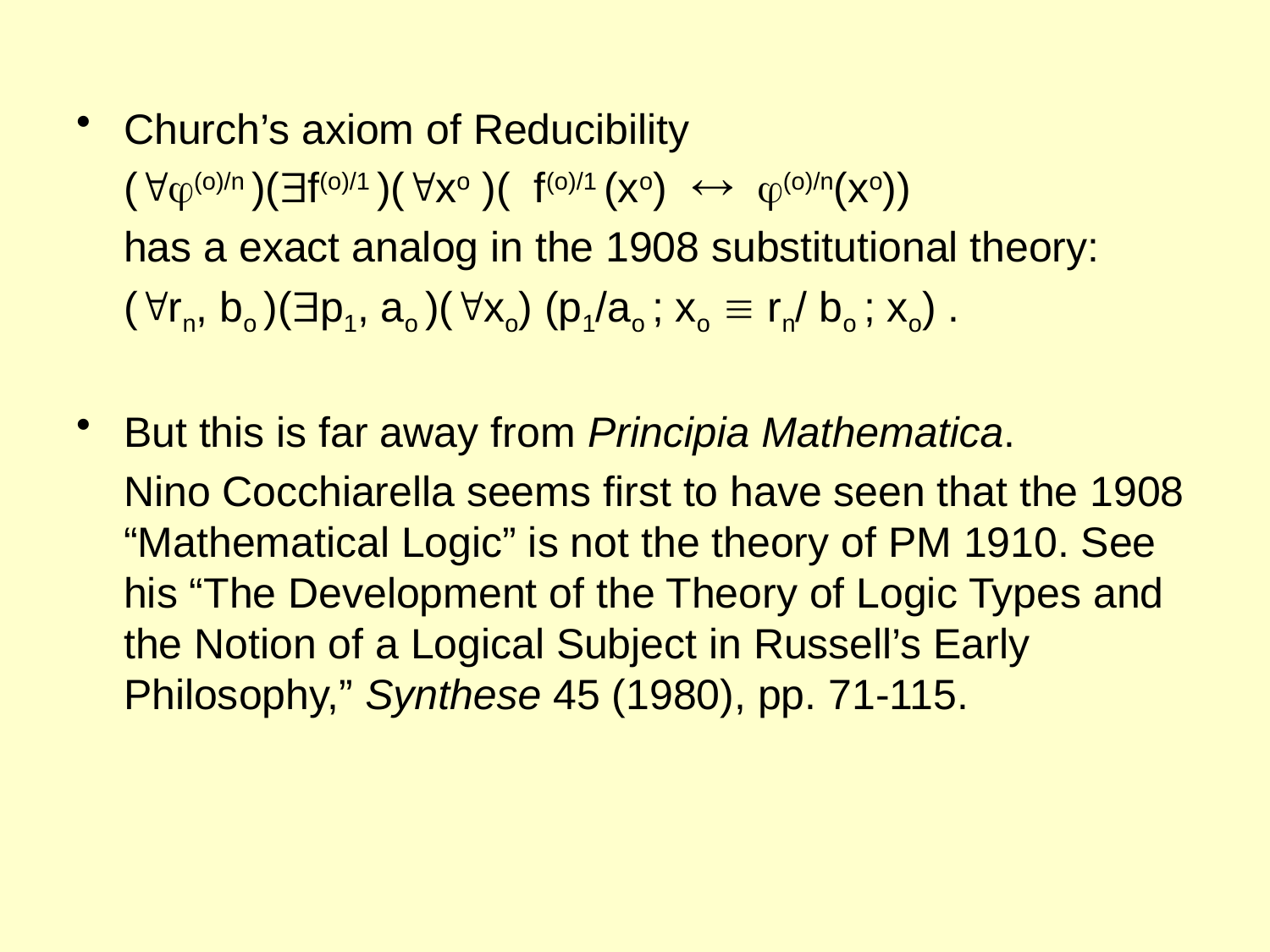

Church’s axiom of Reducibility
	(∀ϕ(o)/n )(∃f(o)/1 )(∀xo )(  f(o)/1 (xo)  ↔  ϕ(o)/n(xo))
	has a exact analog in the 1908 substitutional theory:
	(∀rn, bo )(∃p1, ao )(∀xo) (p1/ao ; xo ≡ rn/ bo ; xo) .

But this is far away from Principia Mathematica.
	Nino Cocchiarella seems first to have seen that the 1908 “Mathematical Logic” is not the theory of PM 1910. See his “The Development of the Theory of Logic Types and the Notion of a Logical Subject in Russell’s Early Philosophy,” Synthese 45 (1980), pp. 71-115.